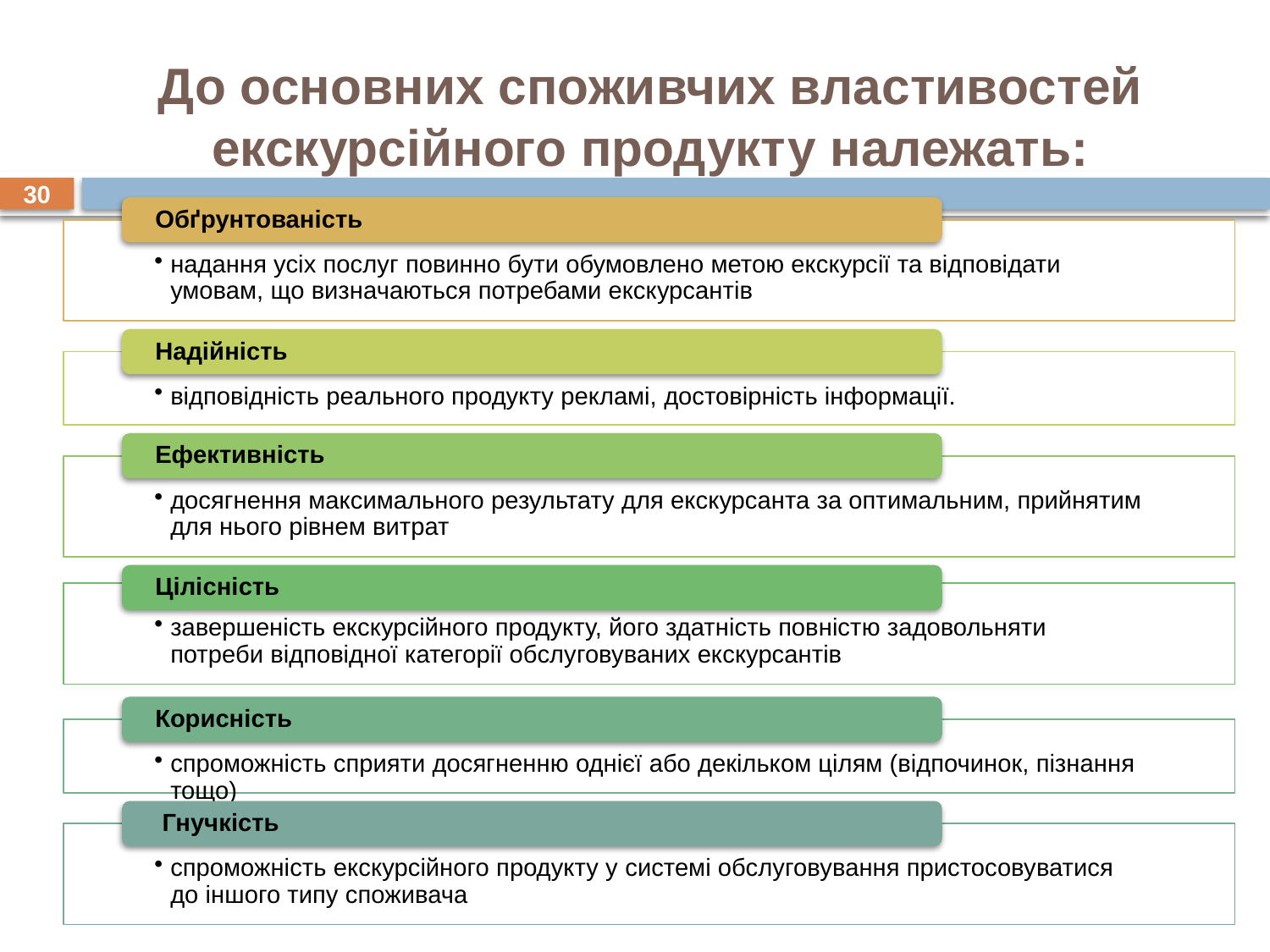

# До основних споживчих властивостей екскурсійного продукту належать:
30
надання усіх послуг повинно бути обумовлено метою екскурсії та відповідати умовам, що визначаються потребами екскурсантів
Обґрунтованість
відповідність реального продукту рекламі, достовірність інформації.
Надійність
досягнення максимального результату для екскурсанта за оптимальним, прийнятим для нього рівнем витрат
Ефективність
завершеність екскурсійного продукту, його здатність повністю задовольняти потреби відповідної категорії обслуговуваних екскурсантів
Цілісність
спроможність сприяти досягненню однієї або декільком цілям (відпочинок, пізнання тощо)
Корисність
спроможність екскурсійного продукту у системі обслуговування пристосовуватися до іншого типу споживача
 Гнучкість